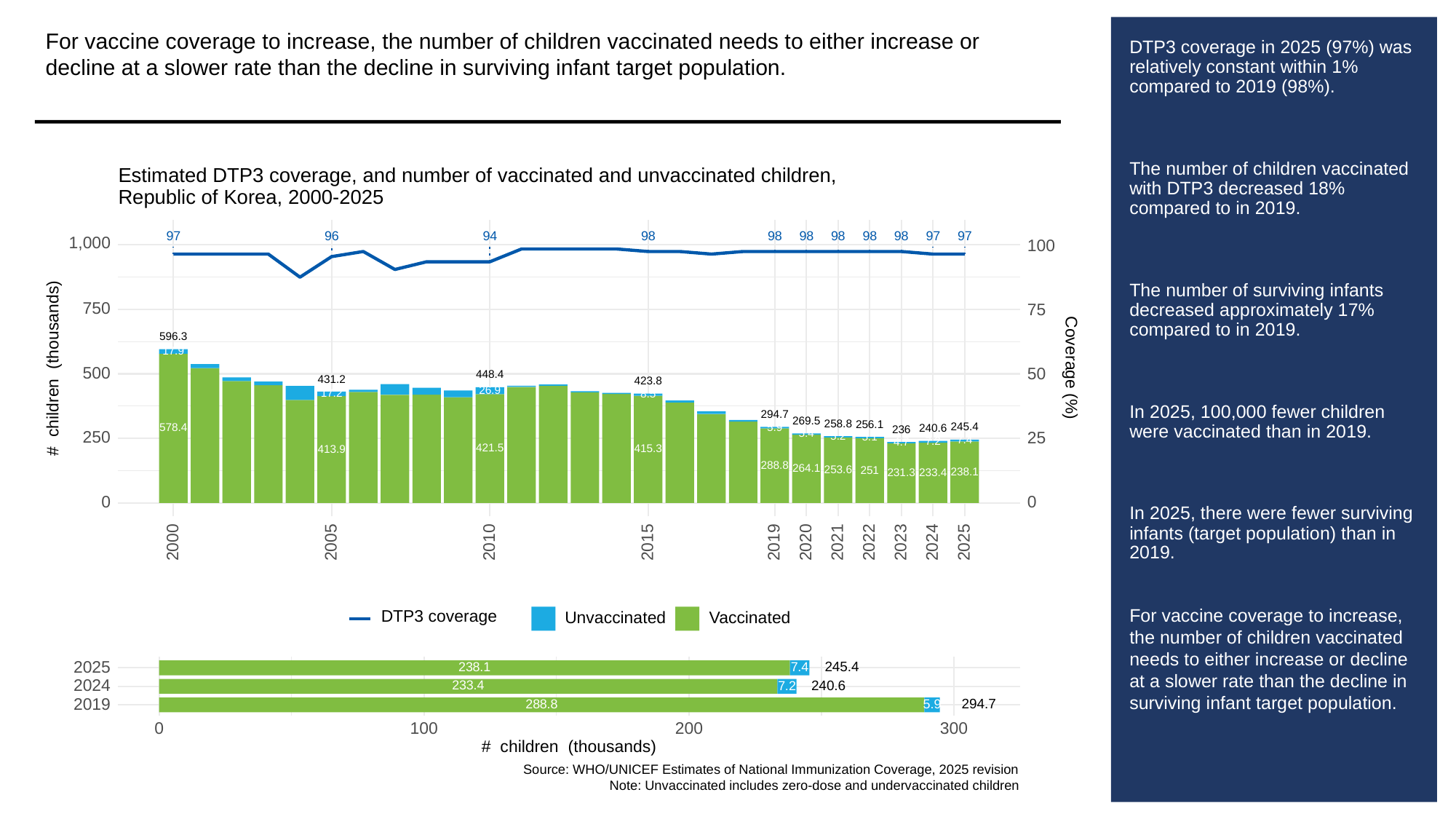

For vaccine coverage to increase, the number of children vaccinated needs to either increase or decline at a slower rate than the decline in surviving infant target population.
# DTP3 coverage in 2025 (97%) was relatively constant within 1% compared to 2019 (98%).

The number of children vaccinated with DTP3 decreased 18% compared to in 2019.

The number of surviving infants decreased approximately 17% compared to in 2019.

In 2025, 100,000 fewer children were vaccinated than in 2019.

In 2025, there were fewer surviving infants (target population) than in 2019.

For vaccine coverage to increase, the number of children vaccinated needs to either increase or decline at a slower rate than the decline in surviving infant target population.

Estimated DTP3 coverage, and number of vaccinated and unvaccinated children,
Republic of Korea, 2000-2025

97
96
94
98
98
98
98
98
98
97
97
1,000
100

750
75

596.3

17.9

#  children  (thousands)
Coverage (%)

500

50
448.4

431.2

423.8

26.9

17.2

8.5

294.7

269.5

258.8
256.1

245.4
5.9
578.4
240.6
236

5.4
250
25
5.2
5.1

7.4

7.2

4.7

421.5
415.3
413.9
288.8
264.1
253.6
251
238.1
233.4
231.3

0
0

2023
2000
2005
2010
2015
2019
2020
2021
2022
2024
2025

DTP3 coverage
Unvaccinated
Vaccinated

2025
245.4
238.1
7.4

2024
240.6
233.4
7.2

2019
294.7
288.8
5.9

300
0
100
200
#  children  (thousands)
Source: WHO/UNICEF Estimates of National Immunization Coverage, 2025 revision
Note: Unvaccinated includes zero-dose and undervaccinated children